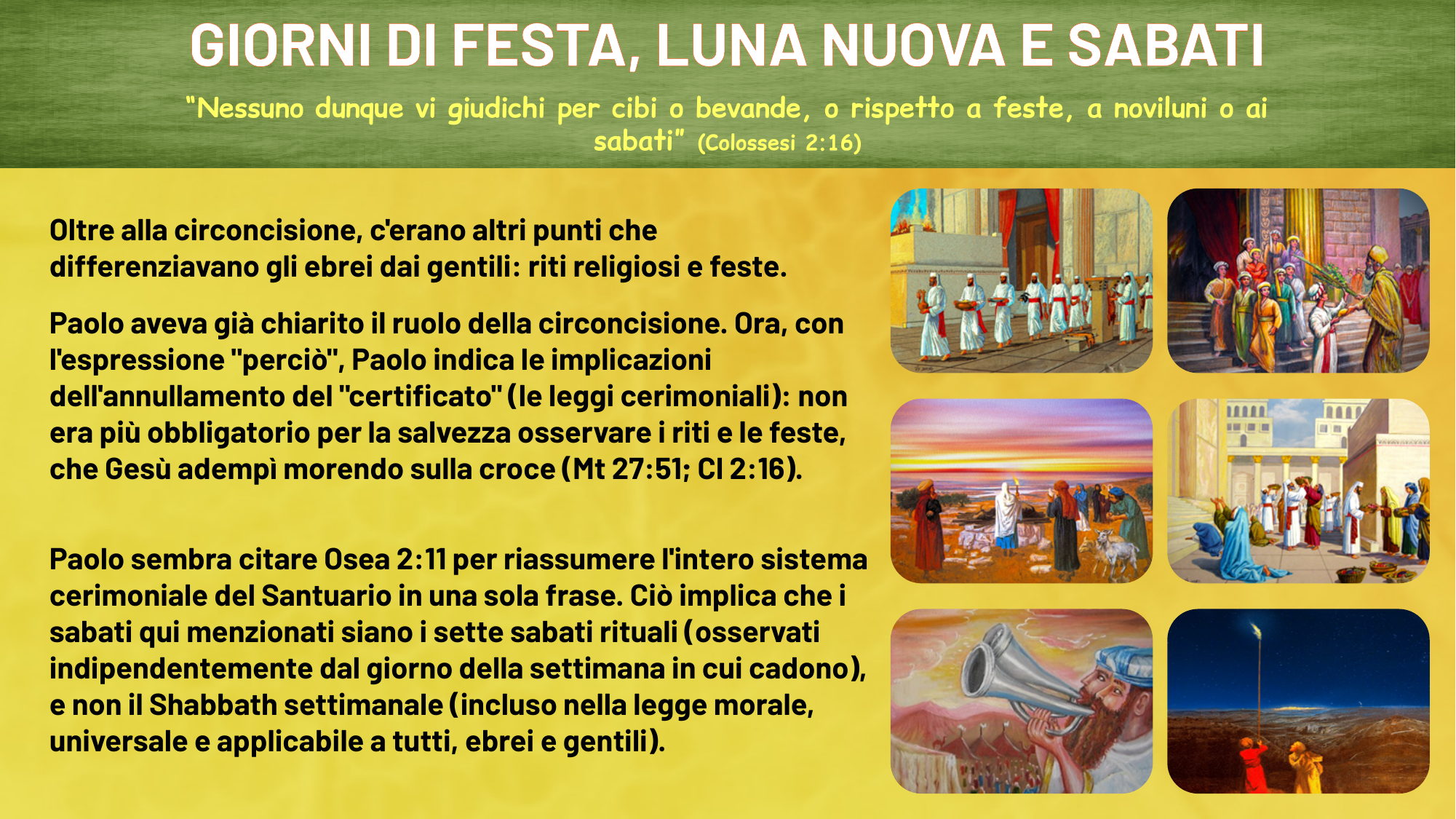

GIORNI DI FESTA, LUNA NUOVA E SABATI
“Nessuno dunque vi giudichi per cibi o bevande, o rispetto a feste, a noviluni o ai sabati” (Colossesi 2:16)

Oltre alla circoncisione, c'erano altri punti che differenziavano gli ebrei dai gentili: riti religiosi e feste.
Paolo aveva già chiarito il ruolo della circoncisione. Ora, con l'espressione "perciò", Paolo indica le implicazioni dell'annullamento del "certificato" (le leggi cerimoniali): non era più obbligatorio per la salvezza osservare i riti e le feste, che Gesù adempì morendo sulla croce (Mt 27:51; Cl 2:16).
Paolo sembra citare Osea 2:11 per riassumere l'intero sistema cerimoniale del Santuario in una sola frase. Ciò implica che i sabati qui menzionati siano i sette sabati rituali (osservati indipendentemente dal giorno della settimana in cui cadono), e non il Shabbath settimanale (incluso nella legge morale, universale e applicabile a tutti, ebrei e gentili).